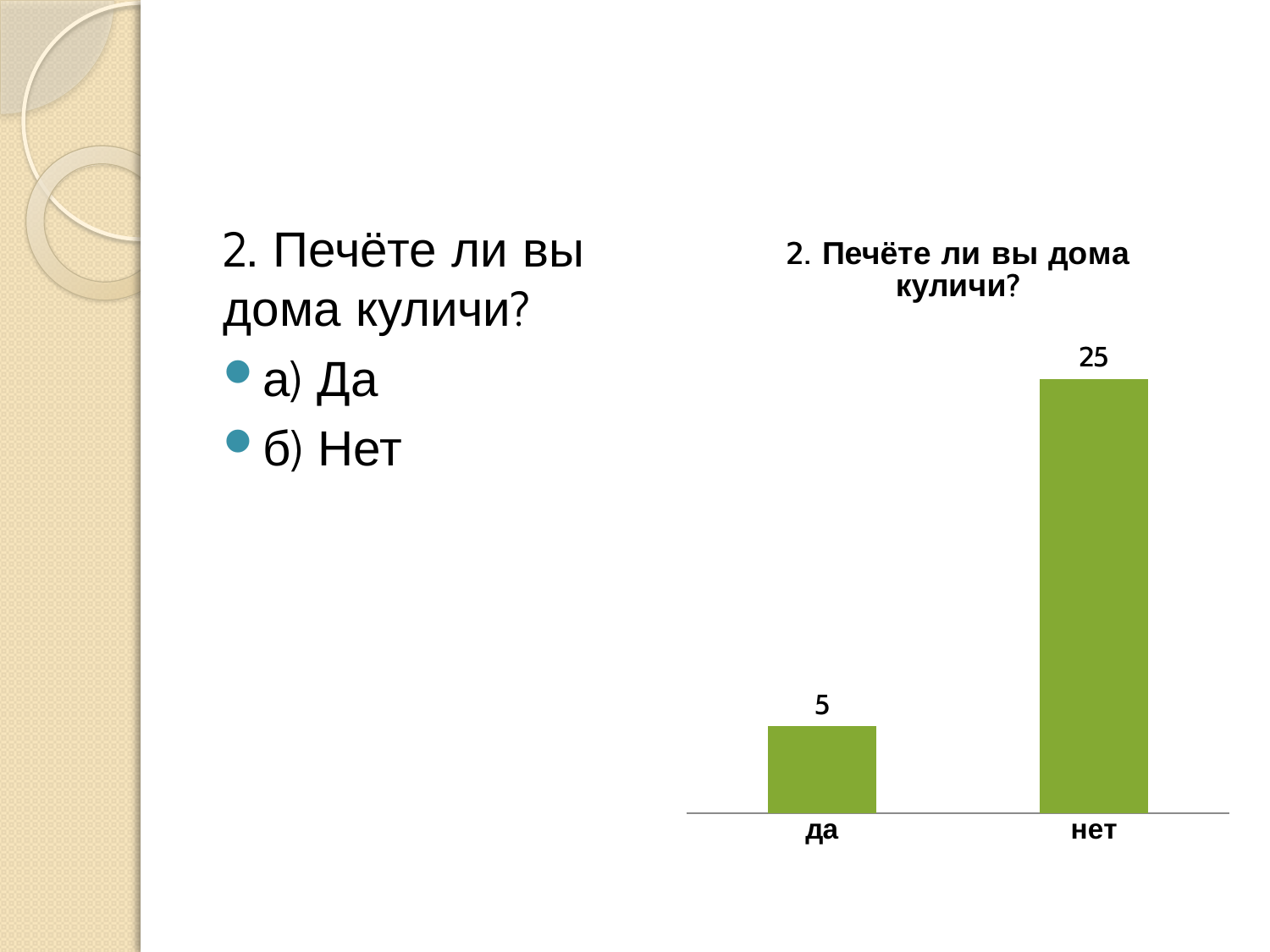

2. Печёте ли вы дома куличи?
а) Да
б) Нет

### Chart: 2. Печёте ли вы дома куличи?

| Category | Столбец1 |
|---|---|
| да | 5.0 |
| нет | 25.0 |